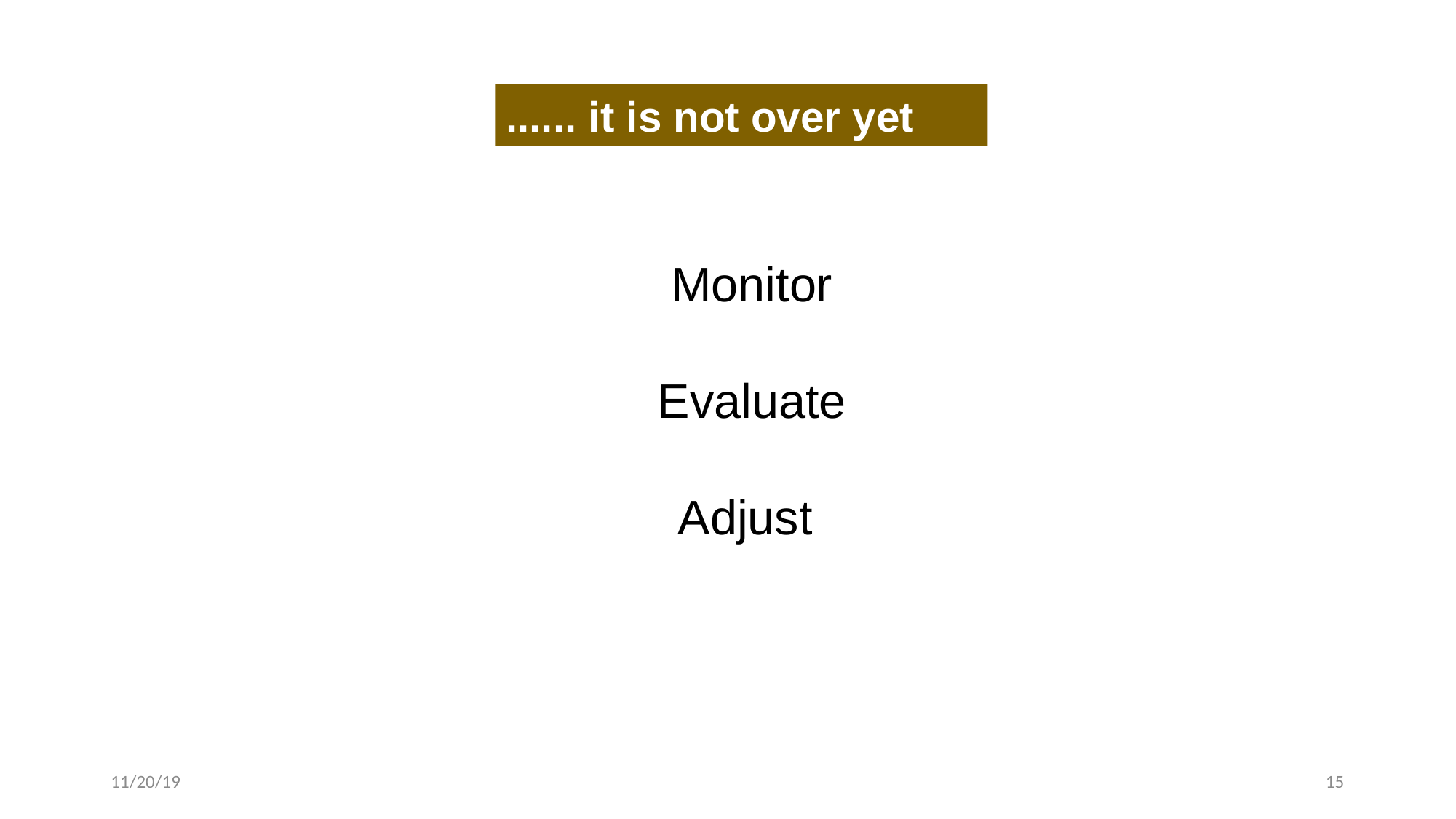

...... it is not over yet
Monitor

Evaluate

Adjust
11/20/19

15